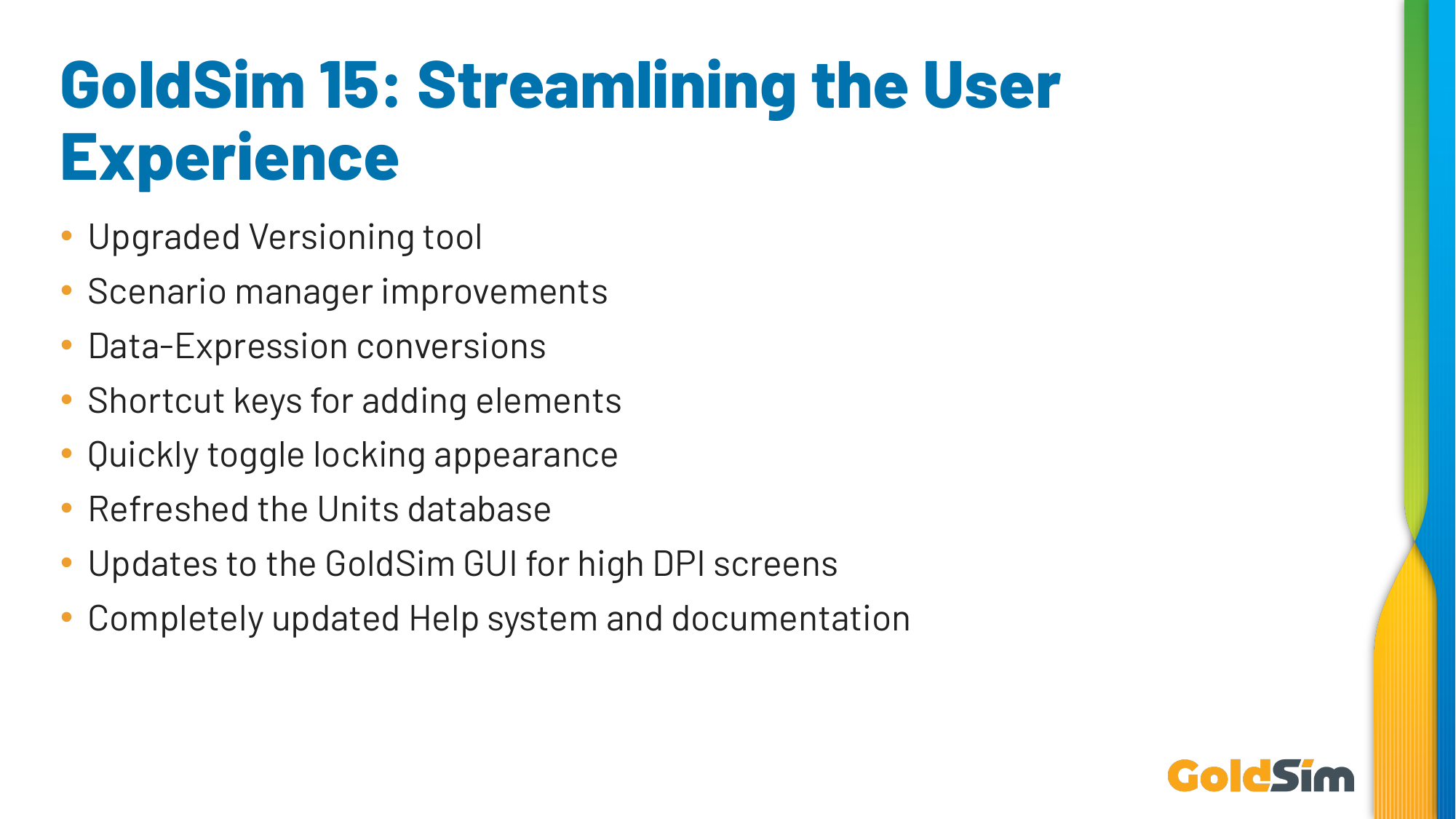

# GoldSim 15: Streamlining the User Experience
Upgraded Versioning tool
Scenario manager improvements
Data-Expression conversions
Shortcut keys for adding elements
Quickly toggle locking appearance
Refreshed the Units database
Updates to the GoldSim GUI for high DPI screens
Completely updated Help system and documentation